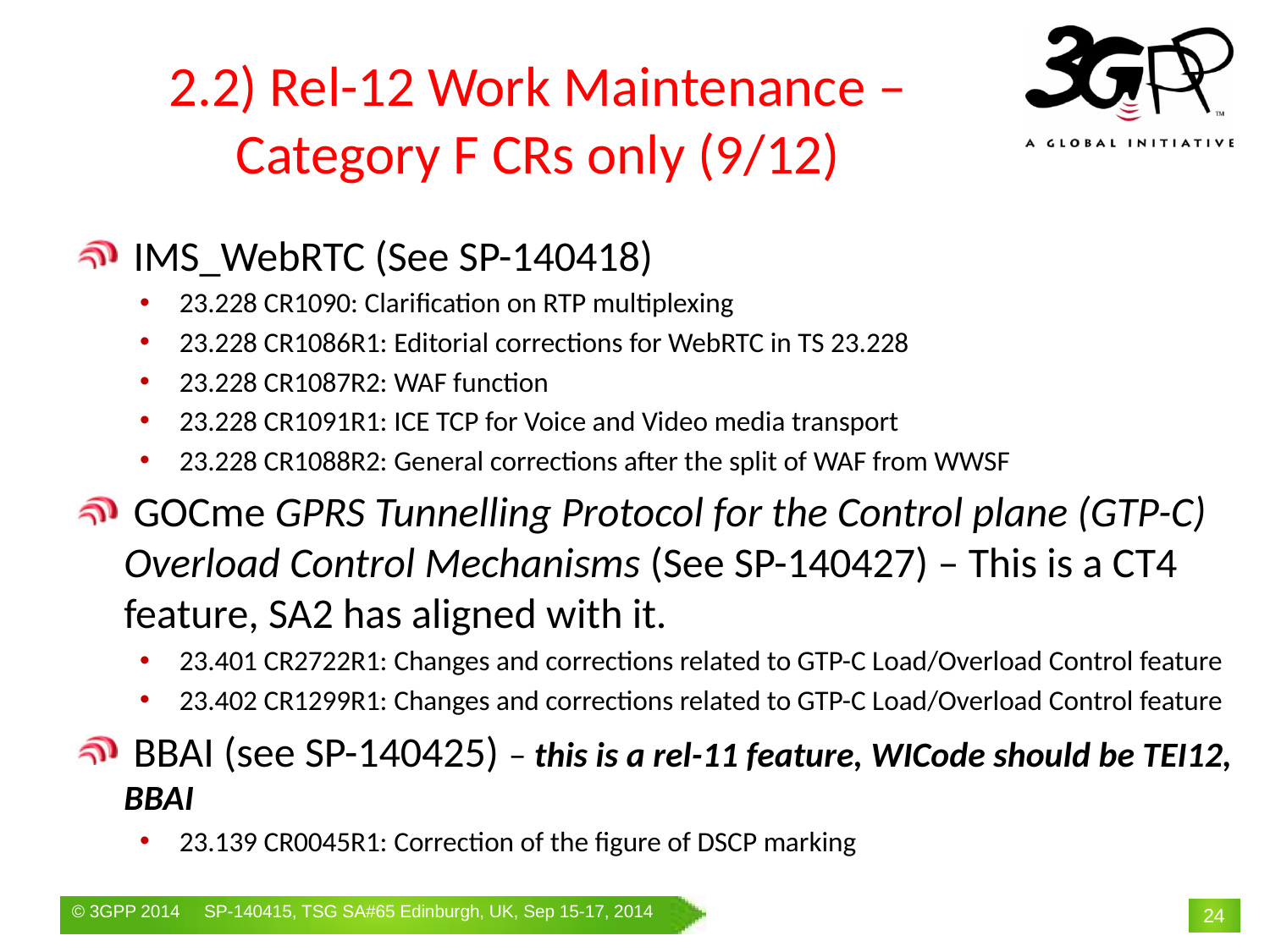

# 2.2) Rel-12 Work Maintenance – Category F CRs only (9/12)
 IMS_WebRTC (See SP-140418)
23.228 CR1090: Clarification on RTP multiplexing
23.228 CR1086R1: Editorial corrections for WebRTC in TS 23.228
23.228 CR1087R2: WAF function
23.228 CR1091R1: ICE TCP for Voice and Video media transport
23.228 CR1088R2: General corrections after the split of WAF from WWSF
 GOCme GPRS Tunnelling Protocol for the Control plane (GTP-C) Overload Control Mechanisms (See SP-140427) – This is a CT4 feature, SA2 has aligned with it.
23.401 CR2722R1: Changes and corrections related to GTP-C Load/Overload Control feature
23.402 CR1299R1: Changes and corrections related to GTP-C Load/Overload Control feature
 BBAI (see SP-140425) – this is a rel-11 feature, WICode should be TEI12, BBAI
23.139 CR0045R1: Correction of the figure of DSCP marking